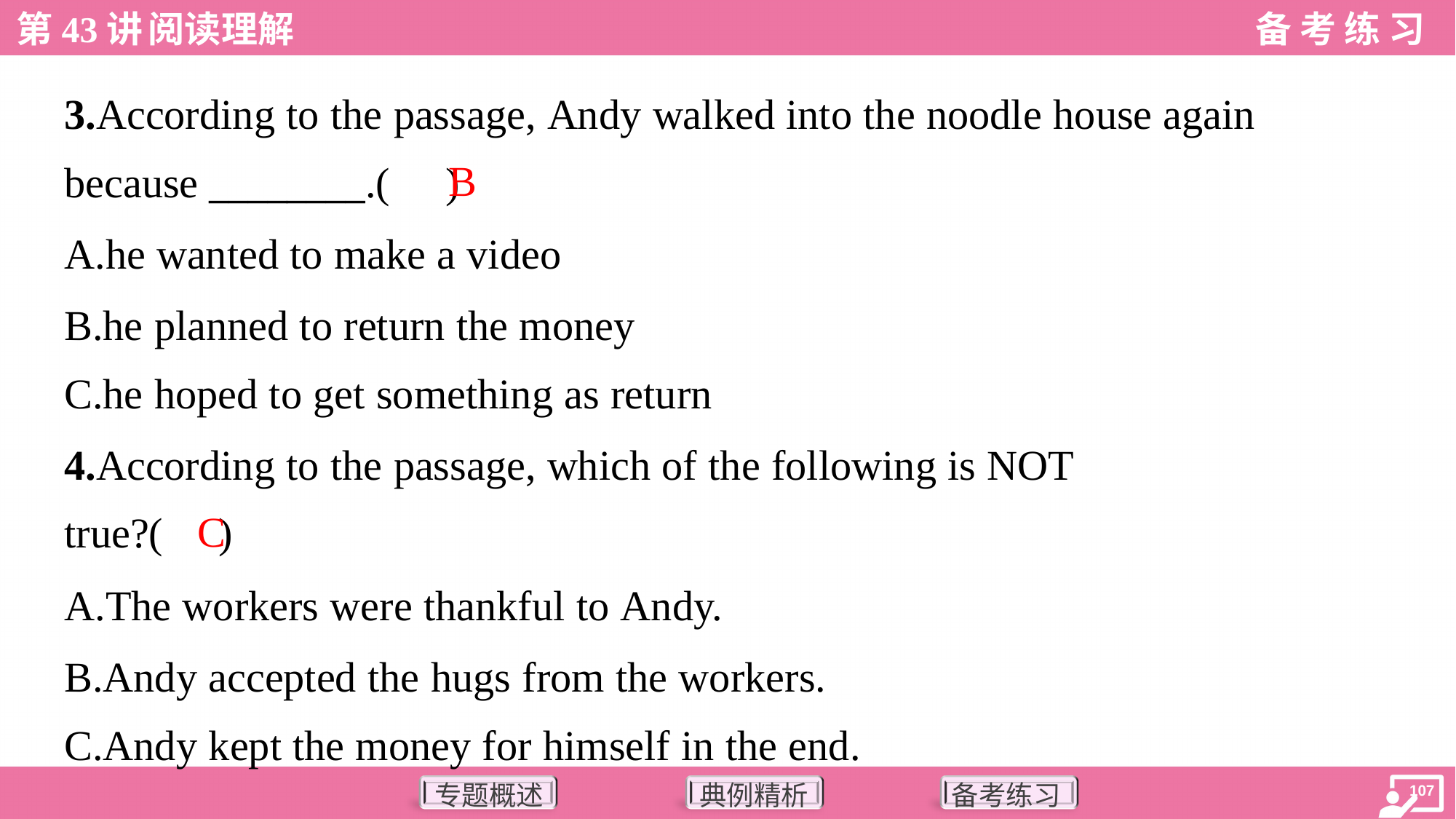

3.According to the passage, Andy walked into the noodle house again
because ________.(     )
B
A.he wanted to make a video
B.he planned to return the money
C.he hoped to get something as return
4.According to the passage, which of the following is NOT
true?(     )
C
A.The workers were thankful to Andy.
B.Andy accepted the hugs from the workers.
C.Andy kept the money for himself in the end.